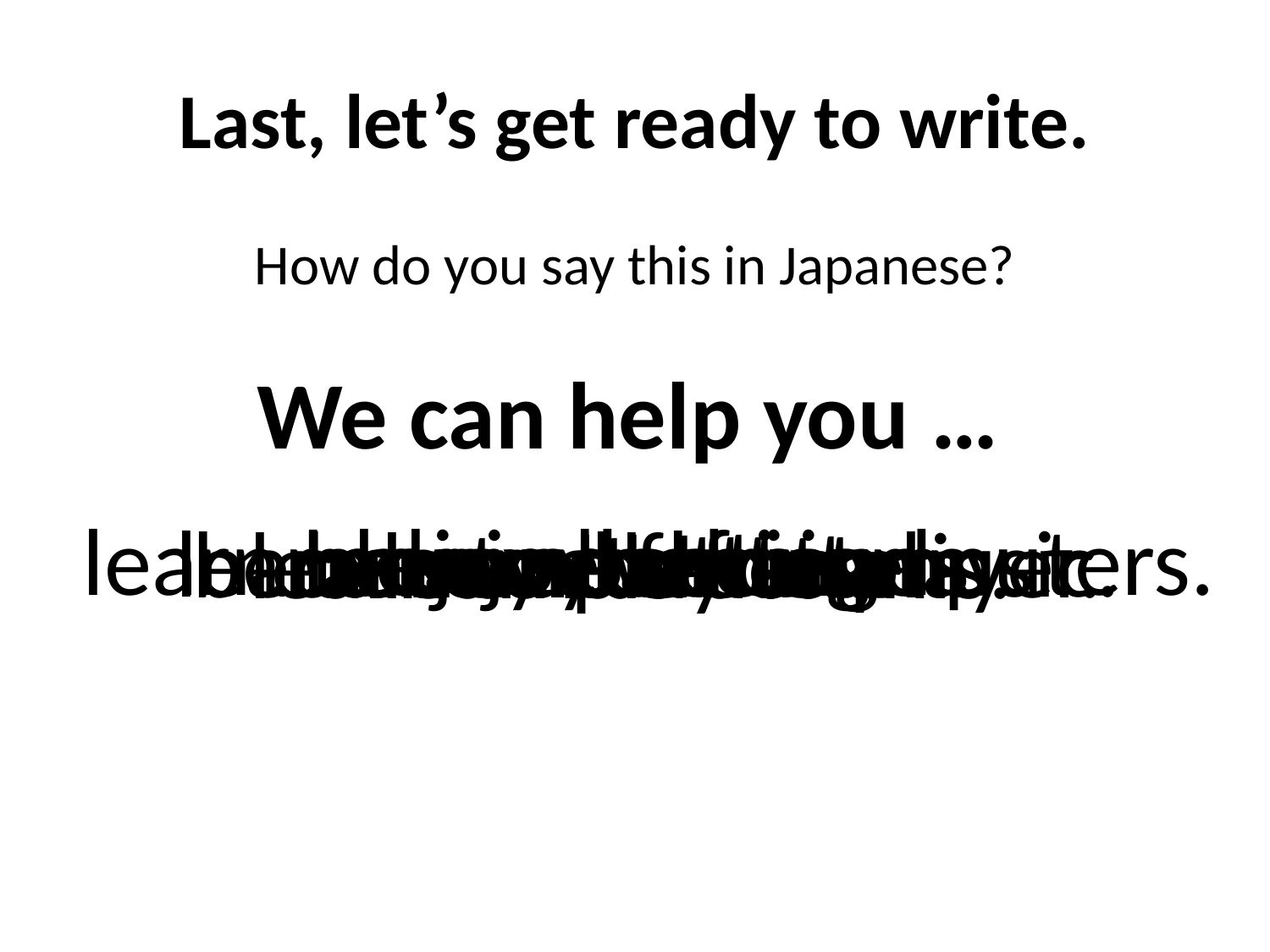

# Last, let’s get ready to write.
How do you say this in Japanese?

We can help you …
learn more about computers.
enjoy dancing.
learn to draw.
enjoy tennis.
make new friends.
become stronger.
learn more about music.
become faster.
become smarter.
become a better player.
learn to play tennis.
learn to act.